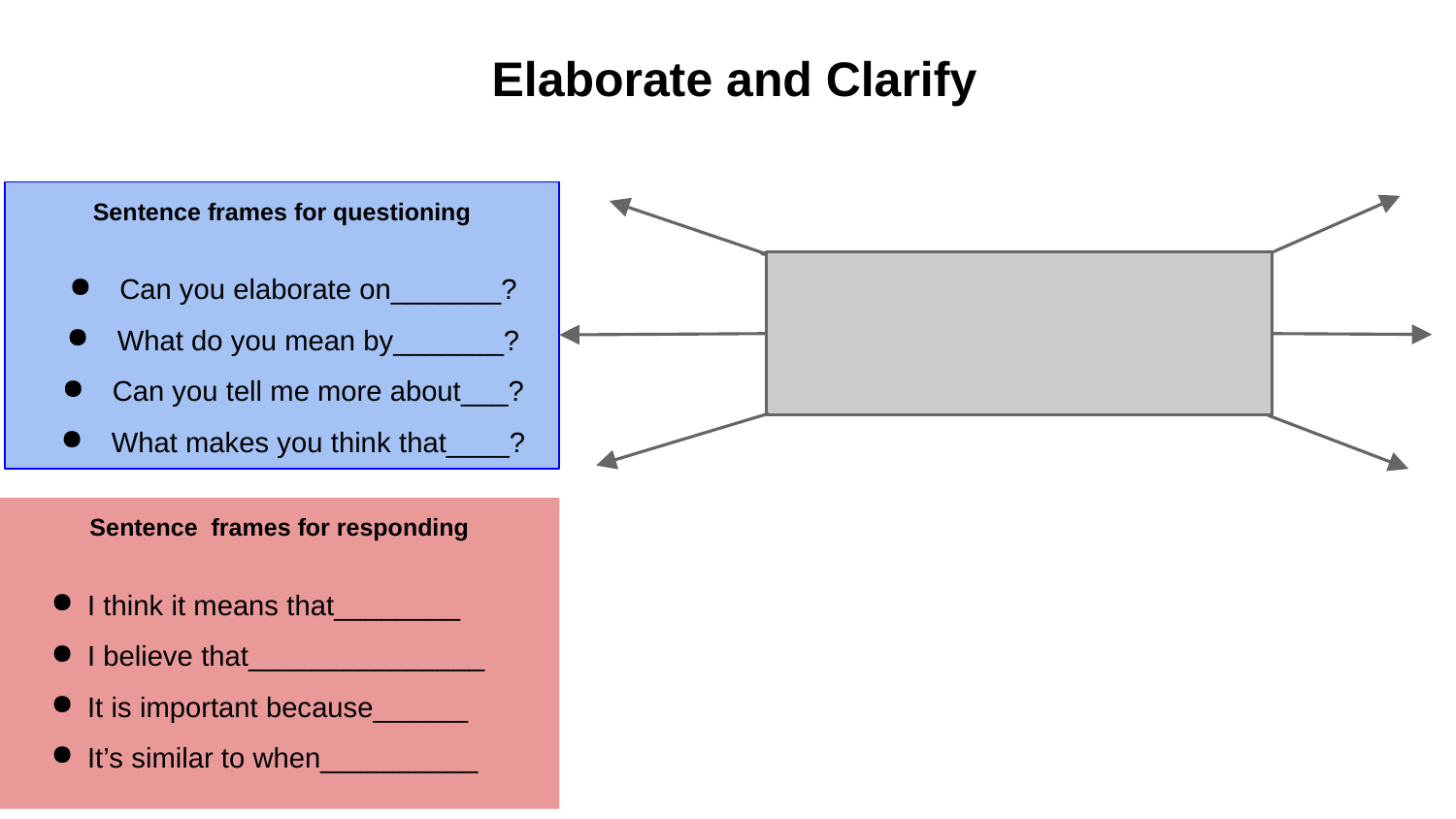

# Elaborate and Clarify
Sentence frames for questioning

Can you elaborate on_______?
What do you mean by_______?
Can you tell me more about___?
What makes you think that____?

Sentence  frames for responding

I think it means that________
I believe that_______________
It is important because______
It’s similar to when__________